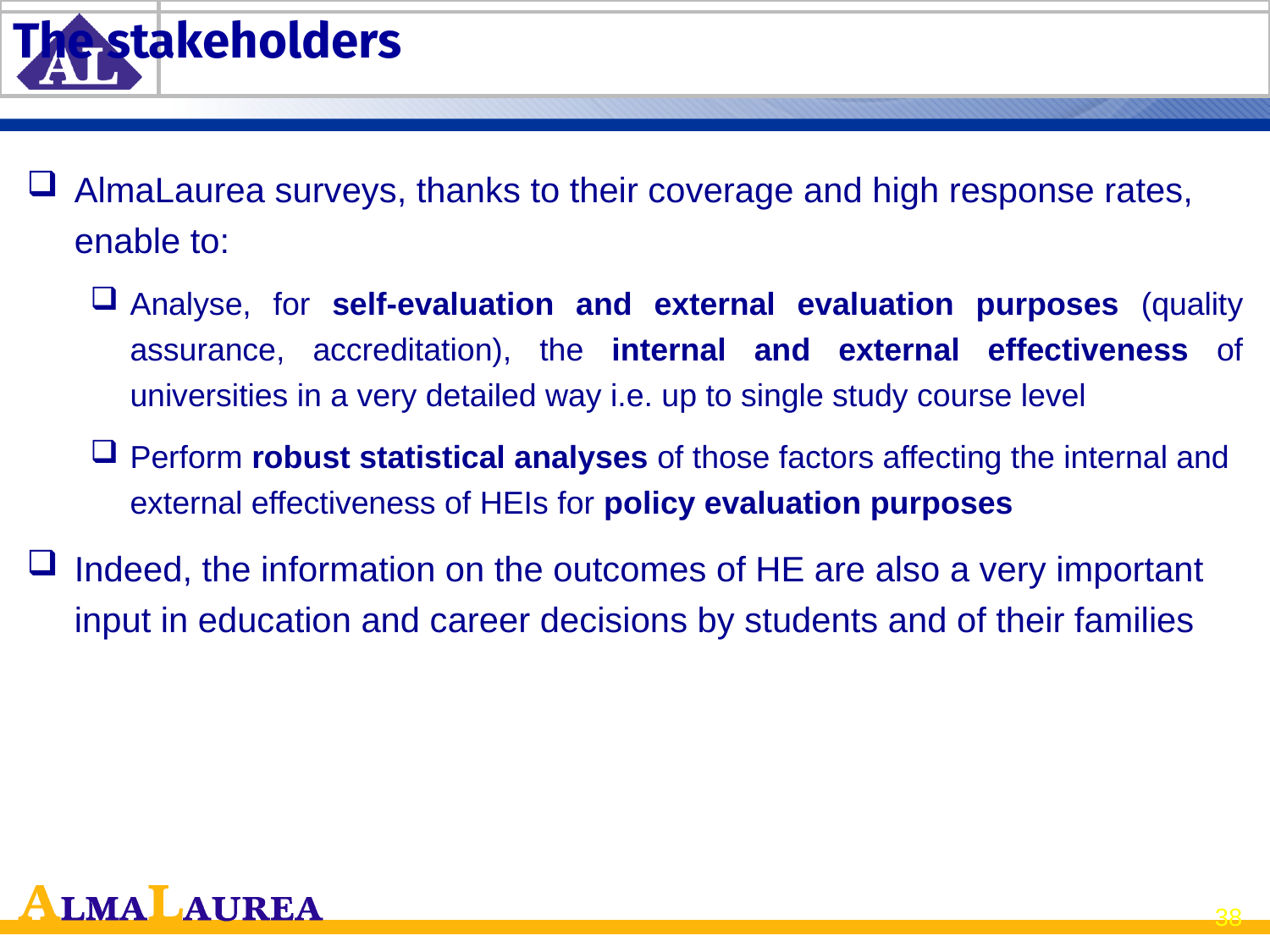

# The stakeholders
AlmaLaurea surveys, thanks to their coverage and high response rates, enable to:
Analyse, for self-evaluation and external evaluation purposes (quality assurance, accreditation), the internal and external effectiveness of universities in a very detailed way i.e. up to single study course level
Perform robust statistical analyses of those factors affecting the internal and external effectiveness of HEIs for policy evaluation purposes
Indeed, the information on the outcomes of HE are also a very important input in education and career decisions by students and of their families

38